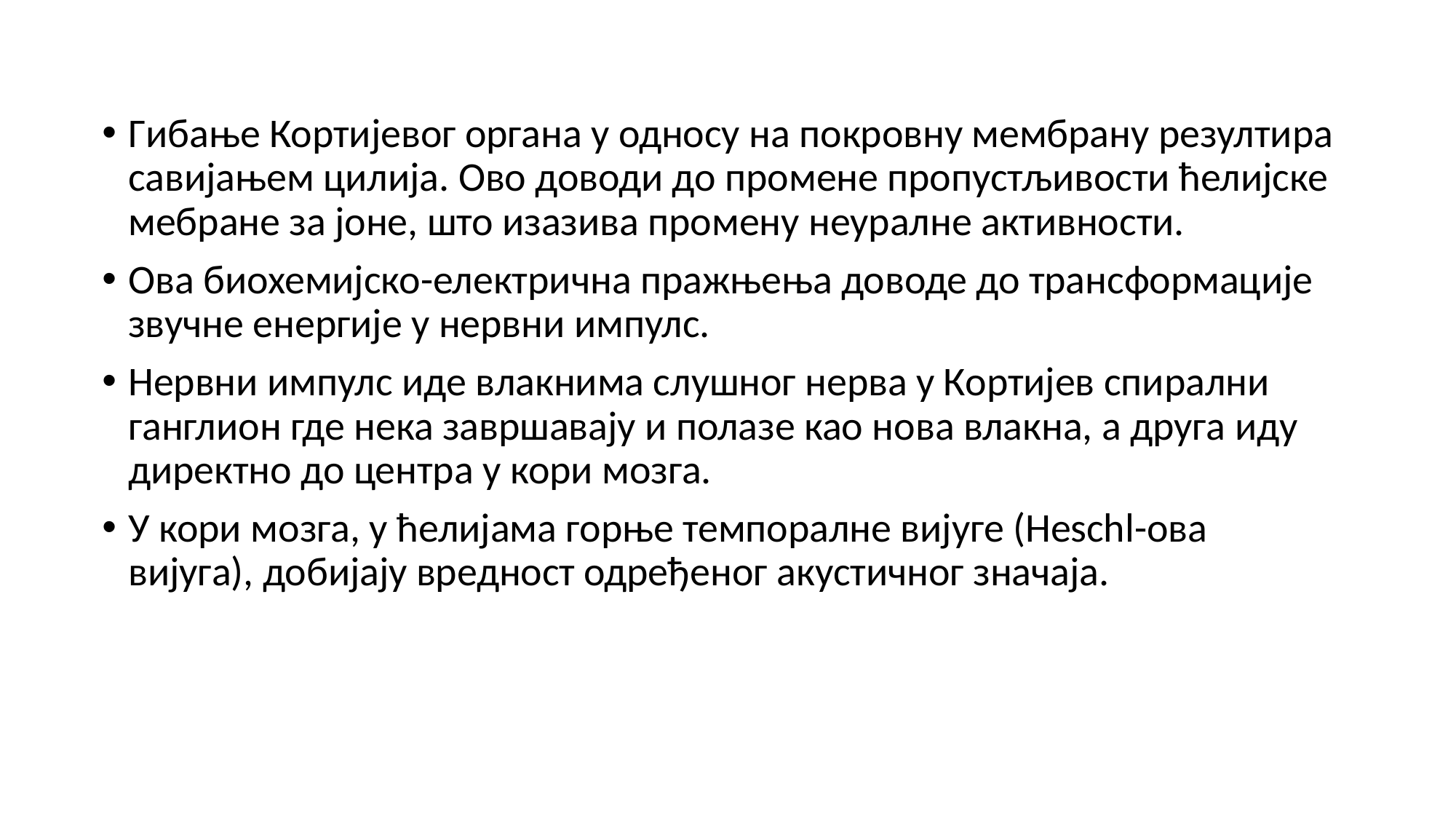

Гибање Кортијевог органа у односу на покровну мембрану резултира савијањем цилија. Ово доводи до промене пропустљивости ћелијске мебране за јоне, што изазива промену неуралне активности.
Ова биохемијско-електрична пражњења до­воде до трансформације звучне енергије у нервни импулс.
Нервни импулс иде влакнима слушног нерва у Кортијев спирални ганглион где нека завршавају и полазе као нова влакна, а друга иду директно до центра у кори мозга.
У кори мозга, у ћелијама горње темпоралне вијуге (Heschl-ова вијуга), добијају вредност одређеног акустичног значаја.